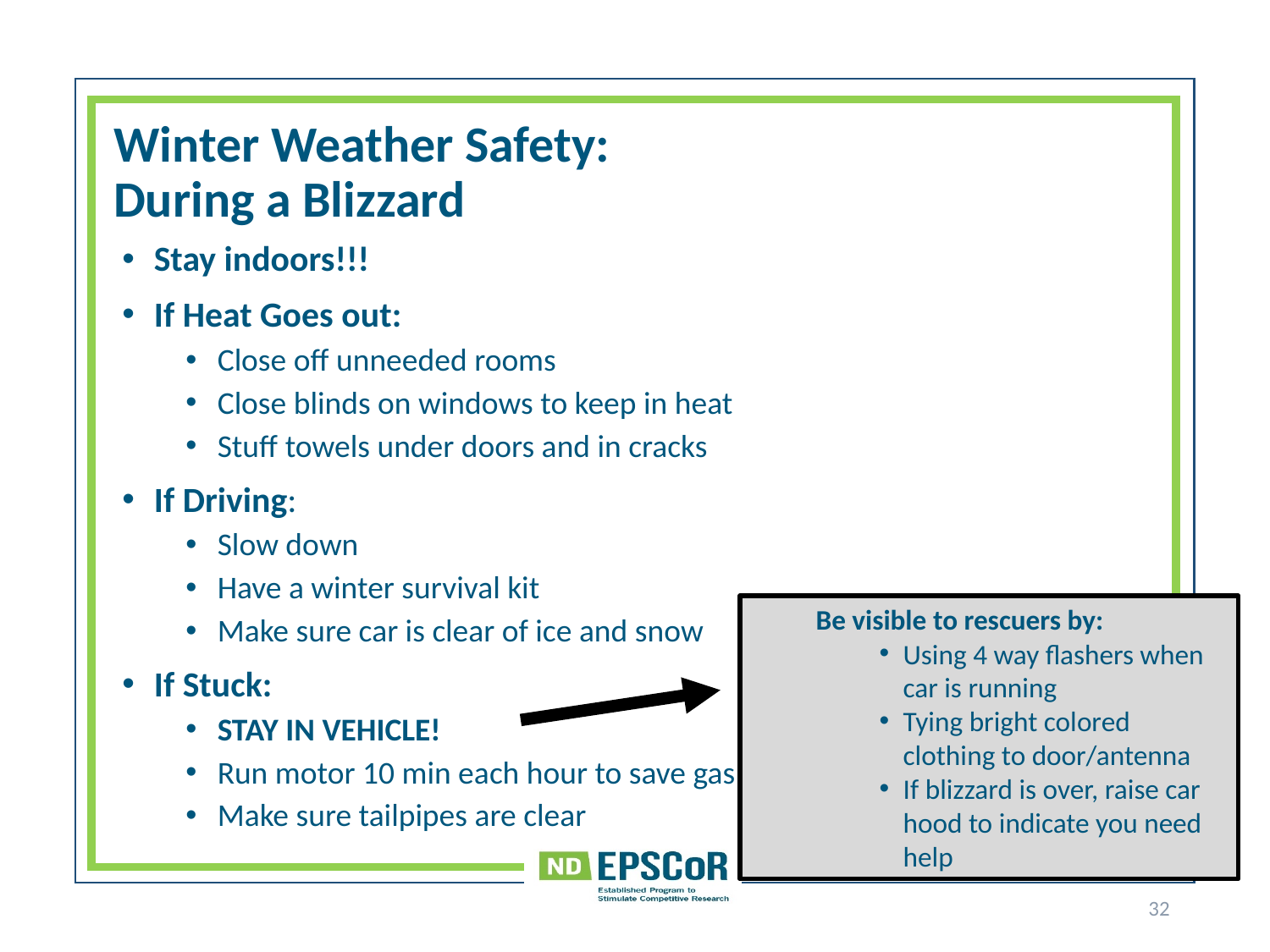

# Winter Weather Safety: During a Blizzard
Stay indoors!!!
If Heat Goes out:
Close off unneeded rooms
Close blinds on windows to keep in heat
Stuff towels under doors and in cracks
If Driving:
Slow down
Have a winter survival kit
Make sure car is clear of ice and snow
If Stuck:
STAY IN VEHICLE!
Run motor 10 min each hour to save gas
Make sure tailpipes are clear

Be visible to rescuers by:
Using 4 way flashers when car is running
Tying bright colored clothing to door/antenna
If blizzard is over, raise car hood to indicate you need help
32